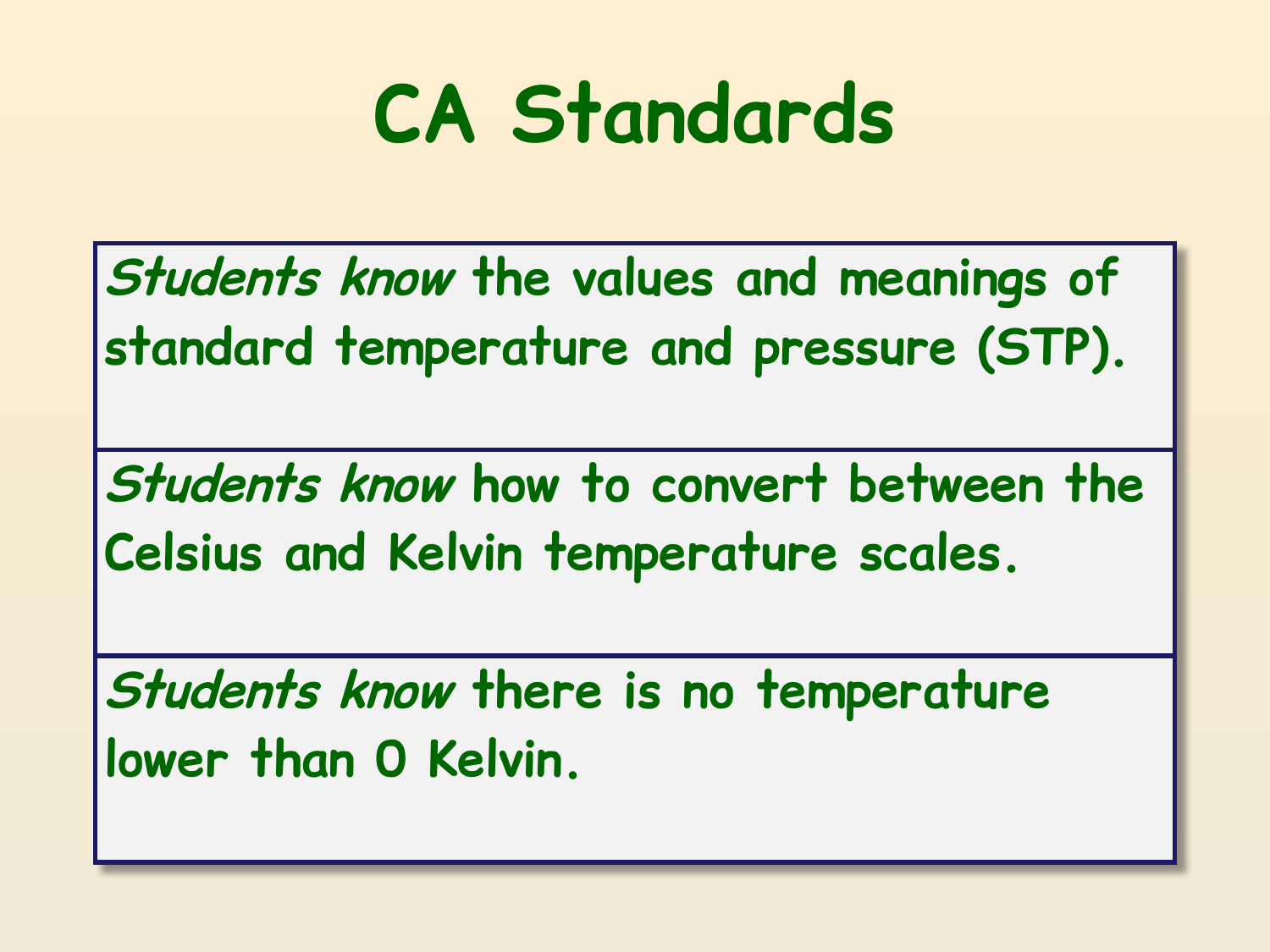

# CA Standards
| Students know the values and meanings of standard temperature and pressure (STP). |
| --- |
| Students know how to convert between the Celsius and Kelvin temperature scales. |
| Students know there is no temperature lower than 0 Kelvin. |